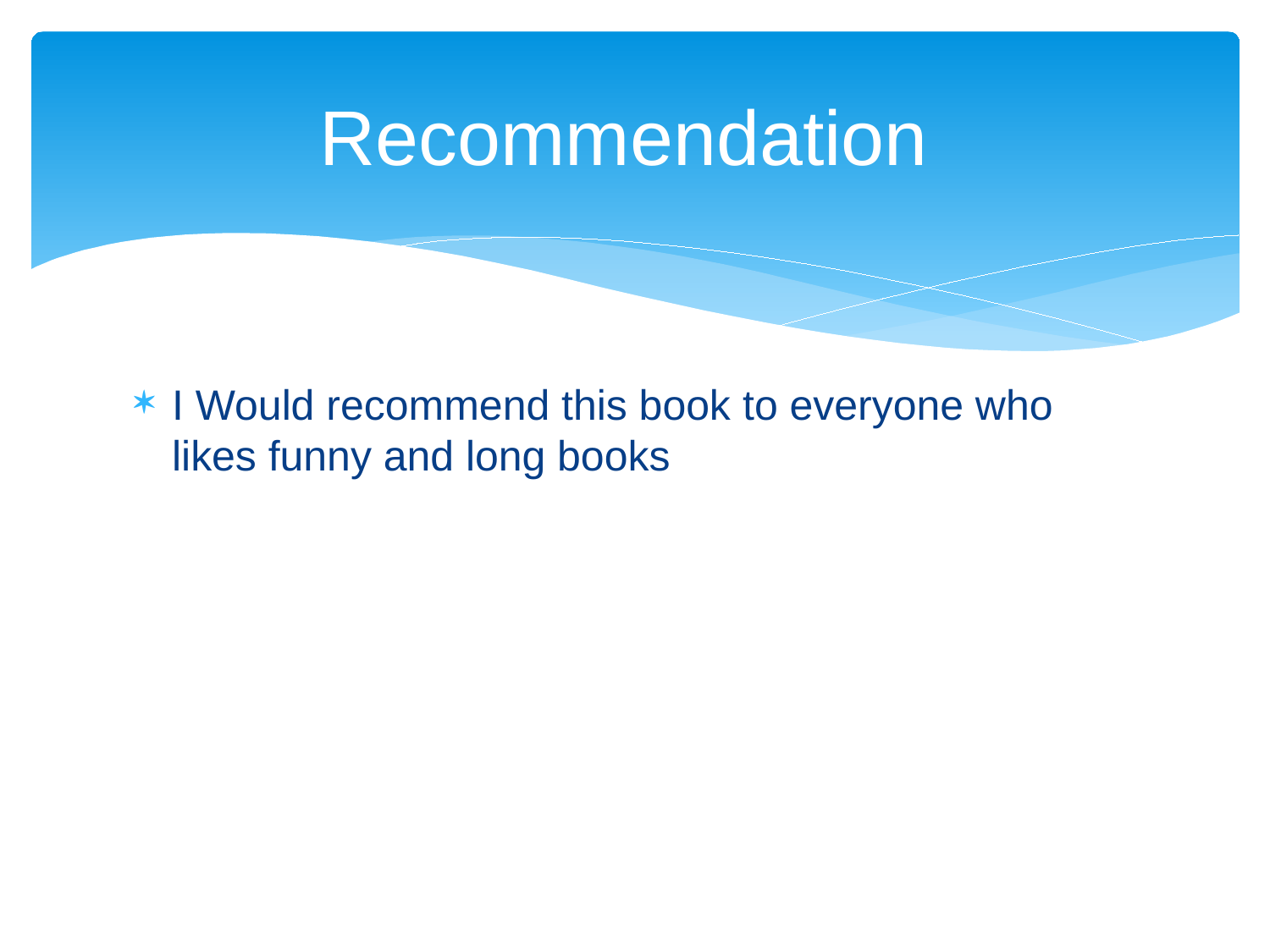

# Recommendation
I Would recommend this book to everyone who likes funny and long books